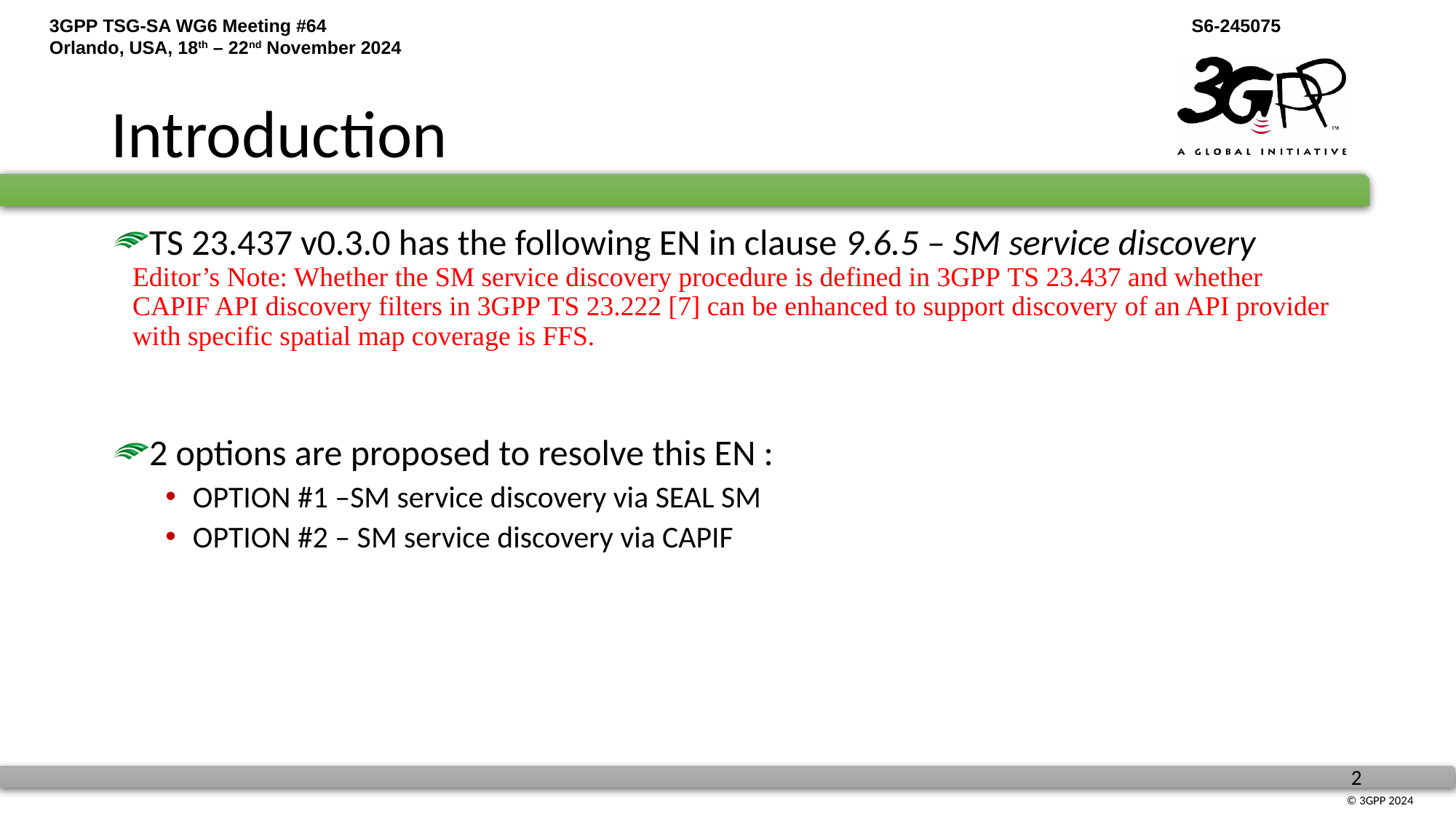

# Introduction
TS 23.437 v0.3.0 has the following EN in clause 9.6.5 – SM service discovery
Editor’s Note: Whether the SM service discovery procedure is defined in 3GPP TS 23.437 and whether CAPIF API discovery filters in 3GPP TS 23.222 [7] can be enhanced to support discovery of an API provider with specific spatial map coverage is FFS.

2 options are proposed to resolve this EN :
OPTION #1 –SM service discovery via SEAL SM
OPTION #2 – SM service discovery via CAPIF